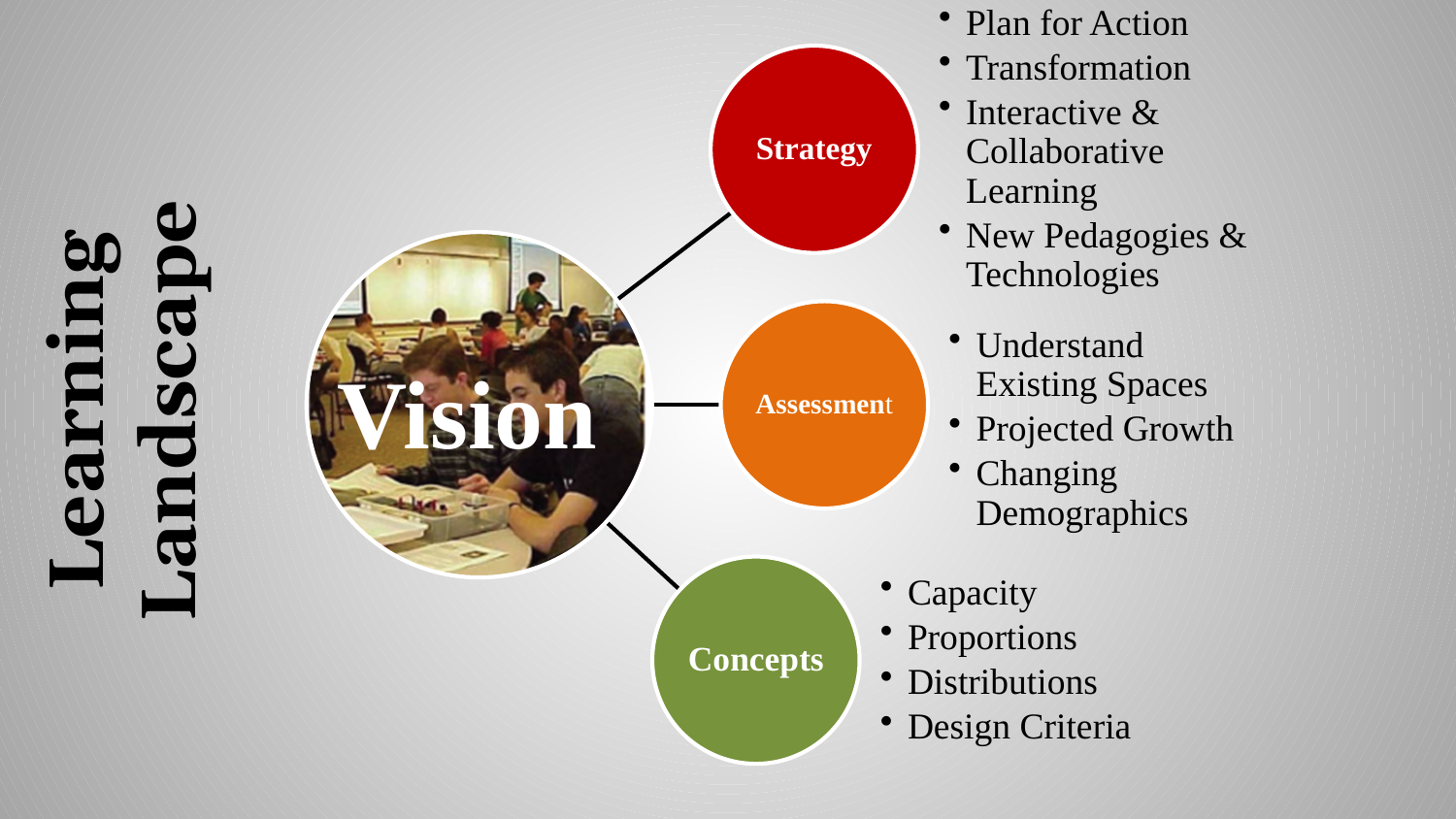

Strategy
Plan for Action
Transformation
Interactive & Collaborative Learning
New Pedagogies & Technologies
Assessment

Understand Existing Spaces
Projected Growth
Changing Demographics
Concepts
Capacity
Proportions
Distributions
Design Criteria
Learning Landscape
Vision